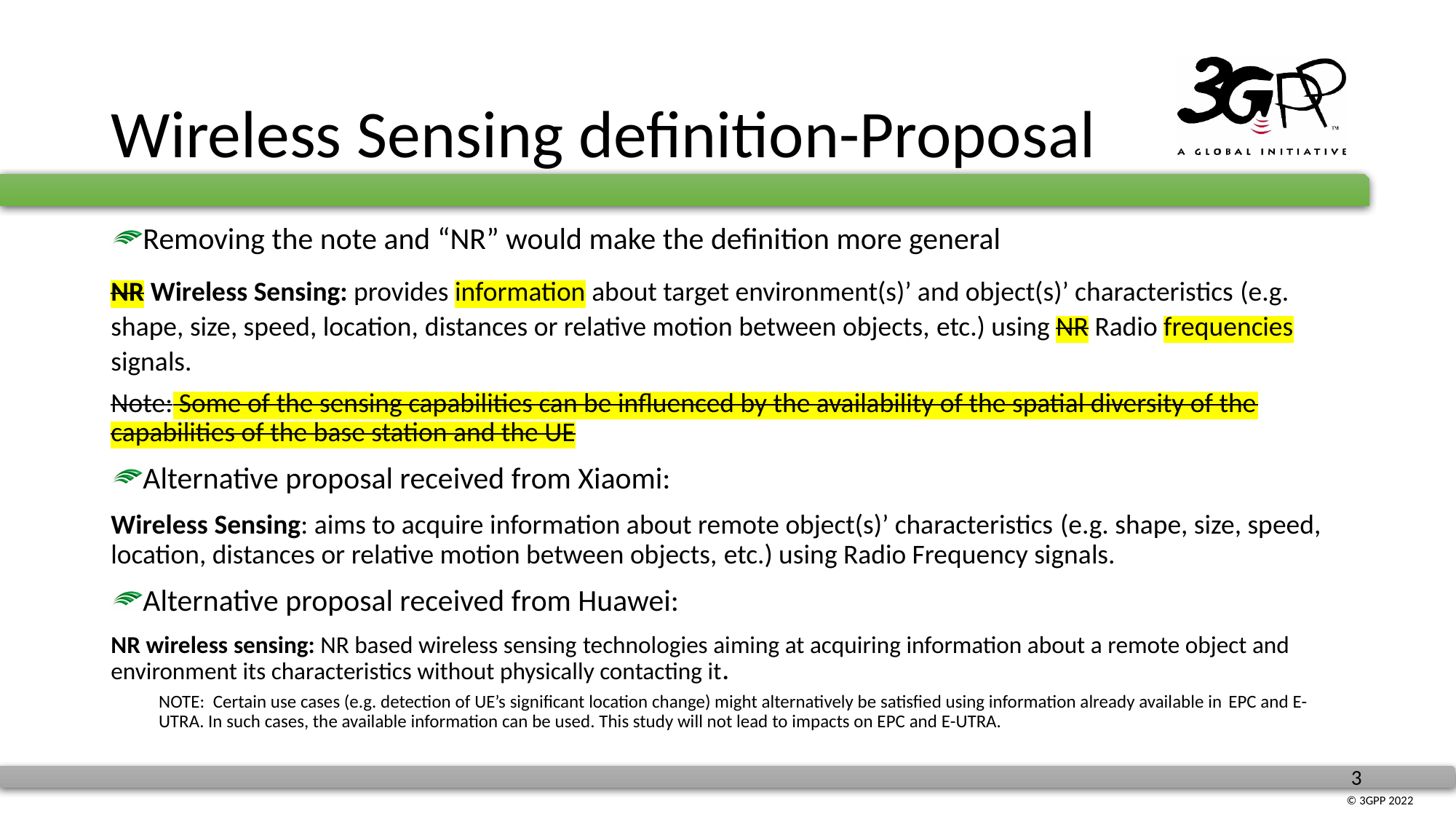

# Wireless Sensing definition-Proposal
Removing the note and “NR” would make the definition more general
NR Wireless Sensing: provides information about target environment(s)’ and object(s)’ characteristics (e.g. shape, size, speed, location, distances or relative motion between objects, etc.) using NR Radio frequencies signals.
Note: Some of the sensing capabilities can be influenced by the availability of the spatial diversity of the capabilities of the base station and the UE
Alternative proposal received from Xiaomi:
Wireless Sensing: aims to acquire information about remote object(s)’ characteristics (e.g. shape, size, speed, location, distances or relative motion between objects, etc.) using Radio Frequency signals.
Alternative proposal received from Huawei:
NR wireless sensing: NR based wireless sensing technologies aiming at acquiring information about a remote object and environment its characteristics without physically contacting it.
NOTE:  Certain use cases (e.g. detection of UE’s significant location change) might alternatively be satisfied using information already available in EPC and E-UTRA. In such cases, the available information can be used. This study will not lead to impacts on EPC and E-UTRA.